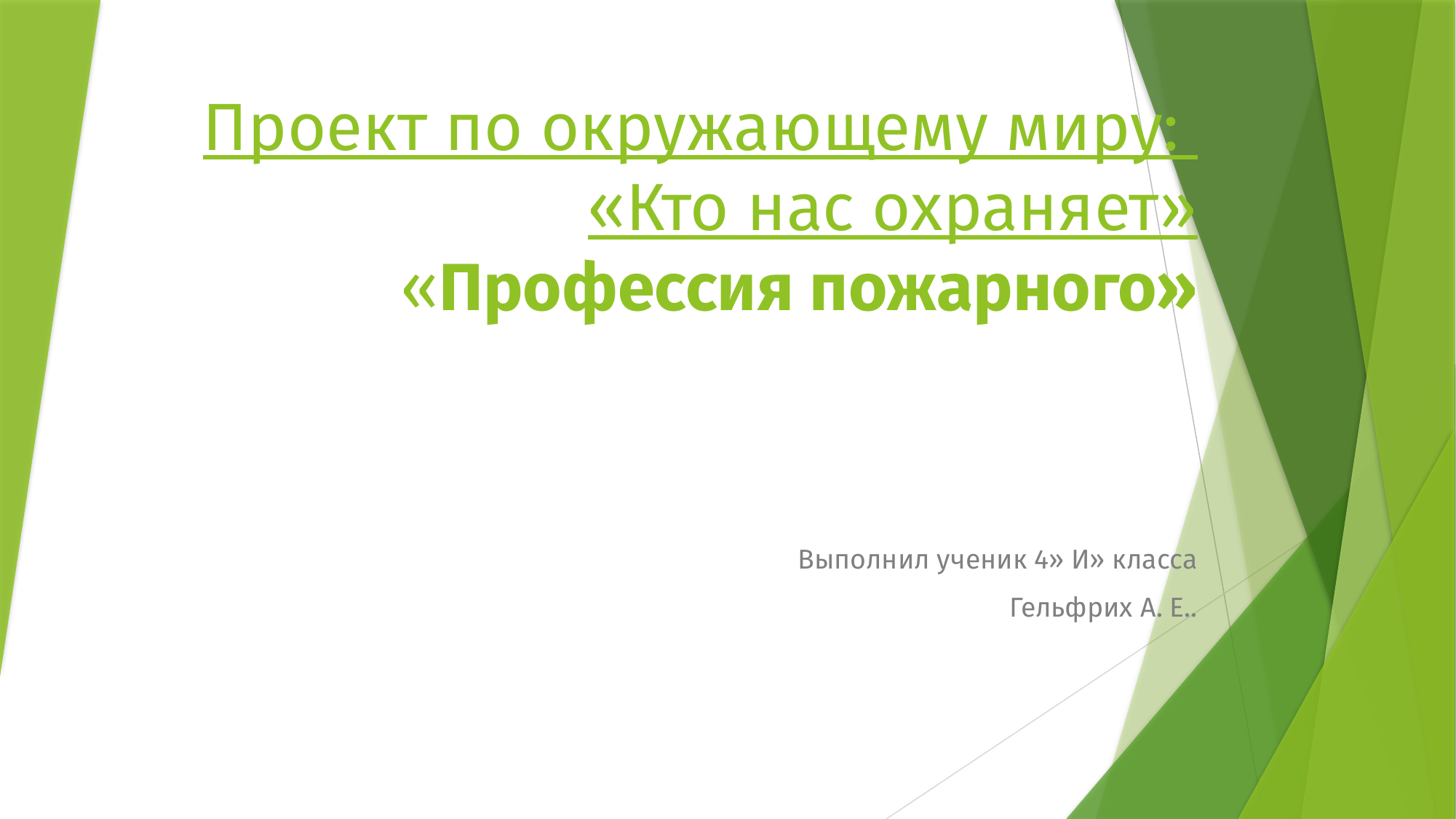

# Проект по окружающему миру: «Кто нас охраняет» «Профессия пожарного»
Выполнил ученик 4» И» класса
Гельфрих А. Е..